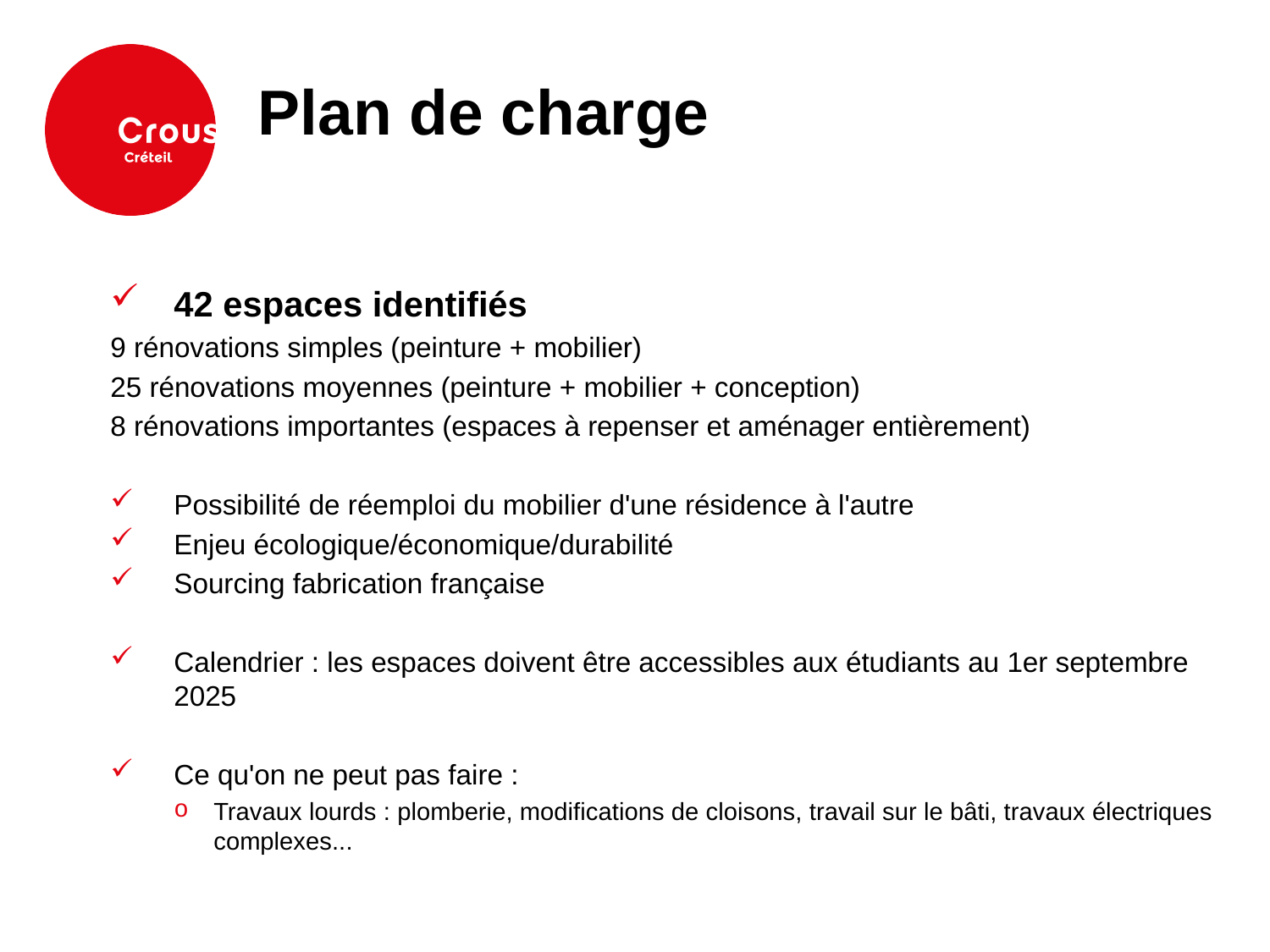

Plan de charge
42 espaces identifiés
9 rénovations simples (peinture + mobilier)
25 rénovations moyennes (peinture + mobilier + conception)
8 rénovations importantes (espaces à repenser et aménager entièrement)

Possibilité de réemploi du mobilier d'une résidence à l'autre
Enjeu écologique/économique/durabilité
Sourcing fabrication française

Calendrier : les espaces doivent être accessibles aux étudiants au 1er septembre 2025

Ce qu'on ne peut pas faire :
Travaux lourds : plomberie, modifications de cloisons, travail sur le bâti, travaux électriques complexes...